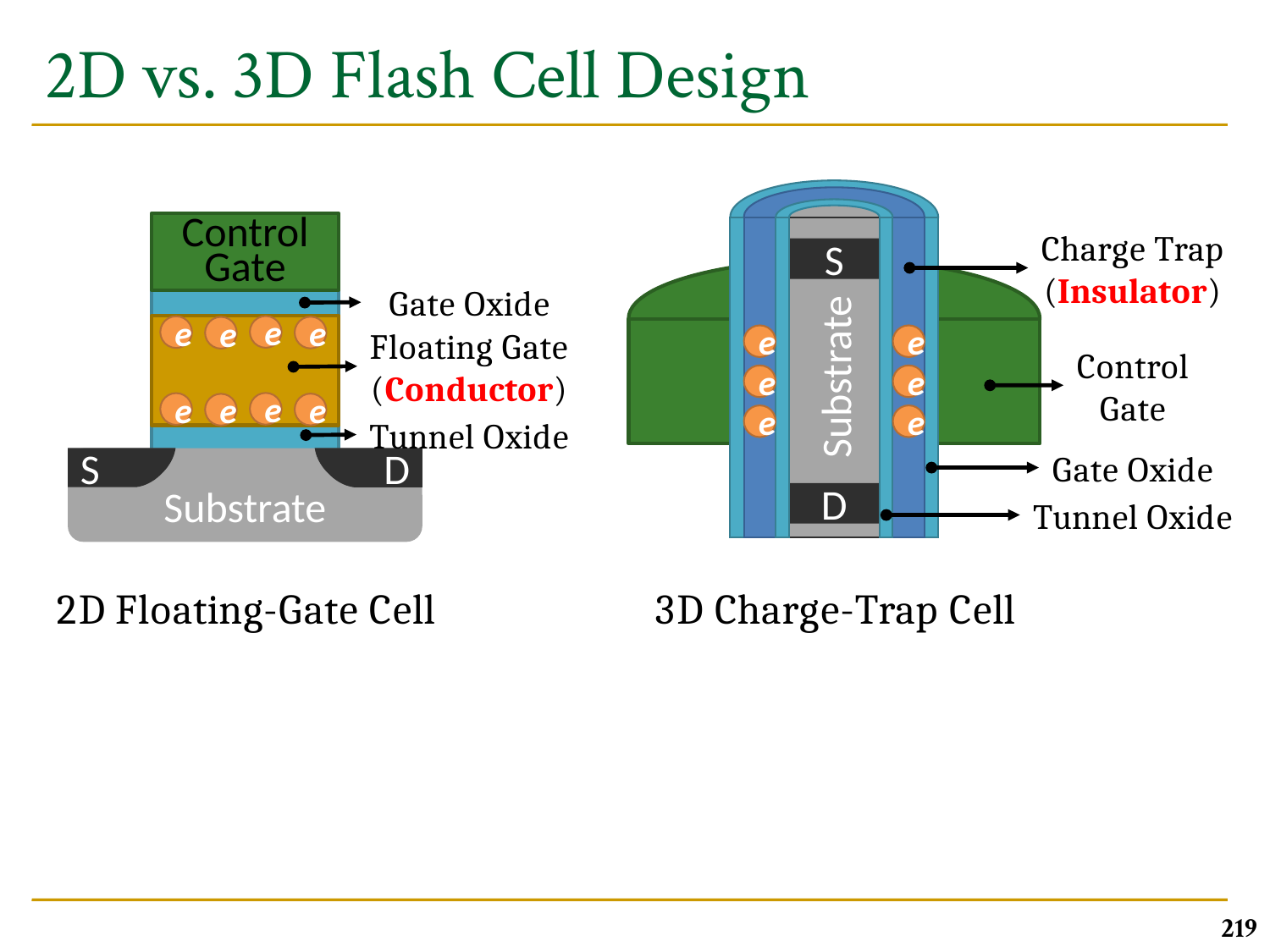

# 2D vs. 3D Flash Cell Design

Substrate

Charge Trap
(Insulator)
S

e
e
e
e
e
e
Control
Gate
Gate Oxide
D
Tunnel Oxide
Control Gate
Gate Oxide

e
e
e
e
Floating Gate
(Conductor)
e
e
e
e
Tunnel Oxide
S
D
Substrate
2D Floating-Gate Cell
3D Charge-Trap Cell
219